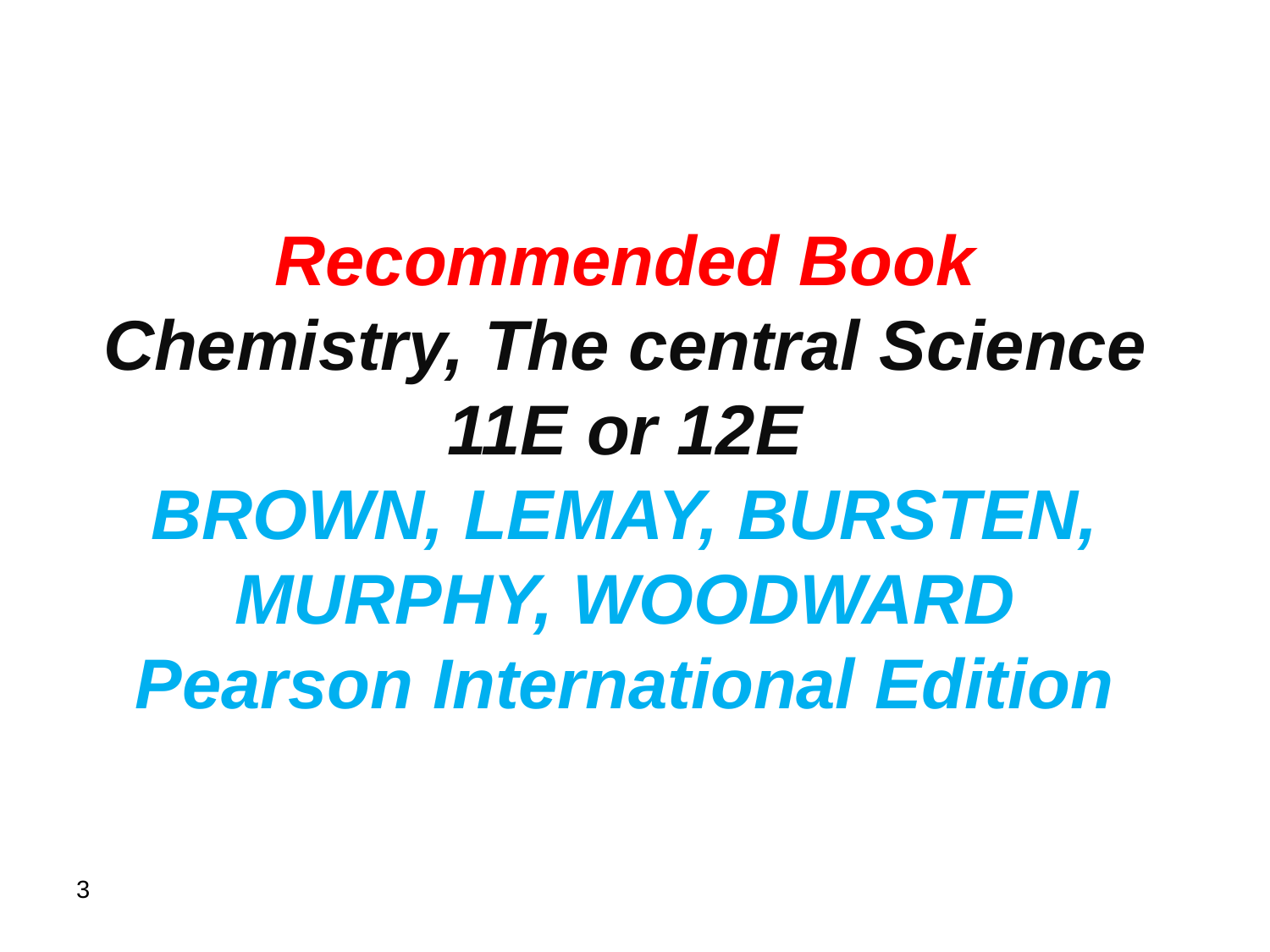

Recommended Book
Chemistry, The central Science 11E or 12E
BROWN, LEMAY, BURSTEN, MURPHY, WOODWARD
Pearson International Edition
3